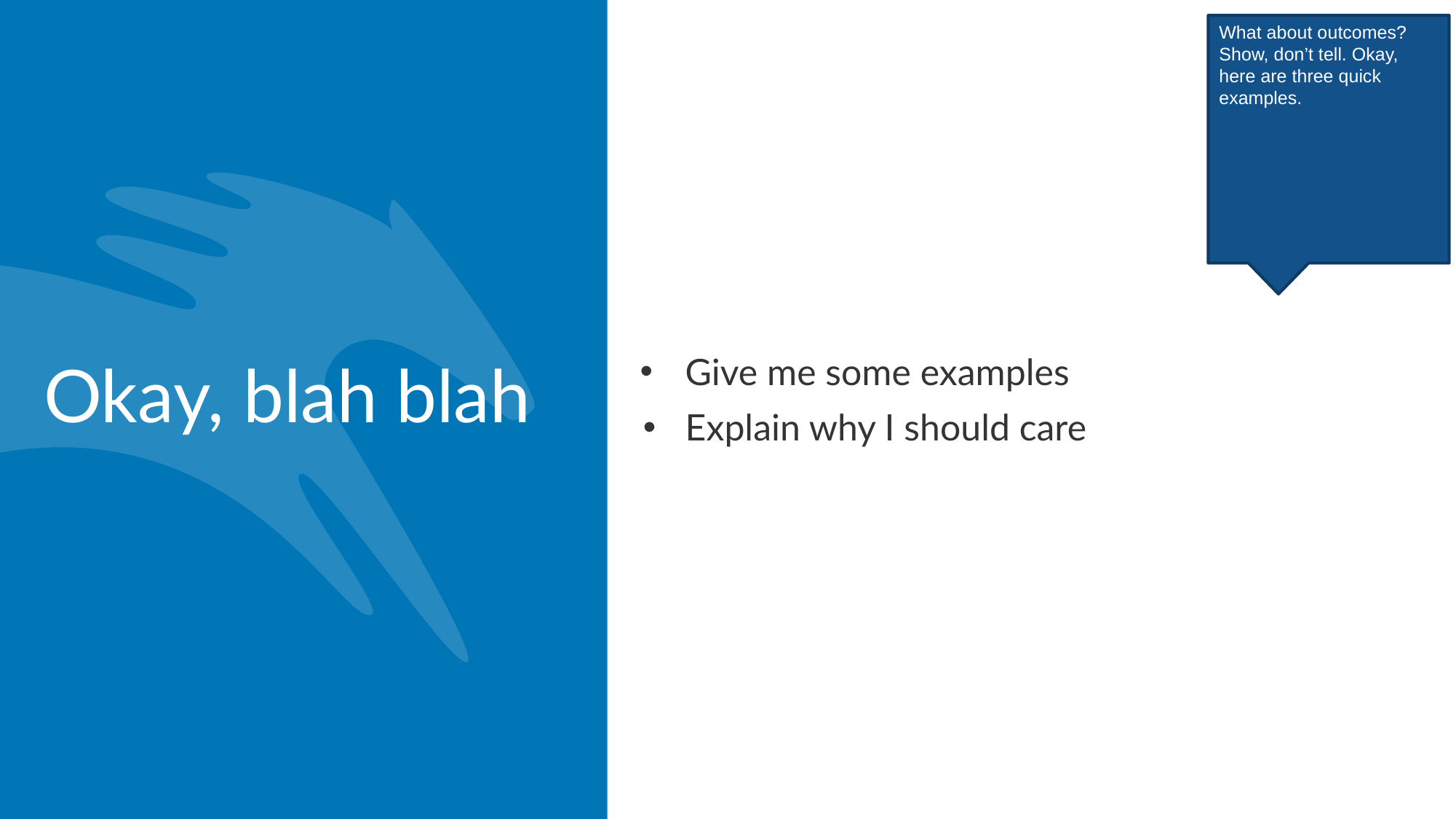

Give me some examples
Explain why I should care
Okay, blah blah
What about outcomes? Show, don’t tell. Okay, here are three quick examples.
     8